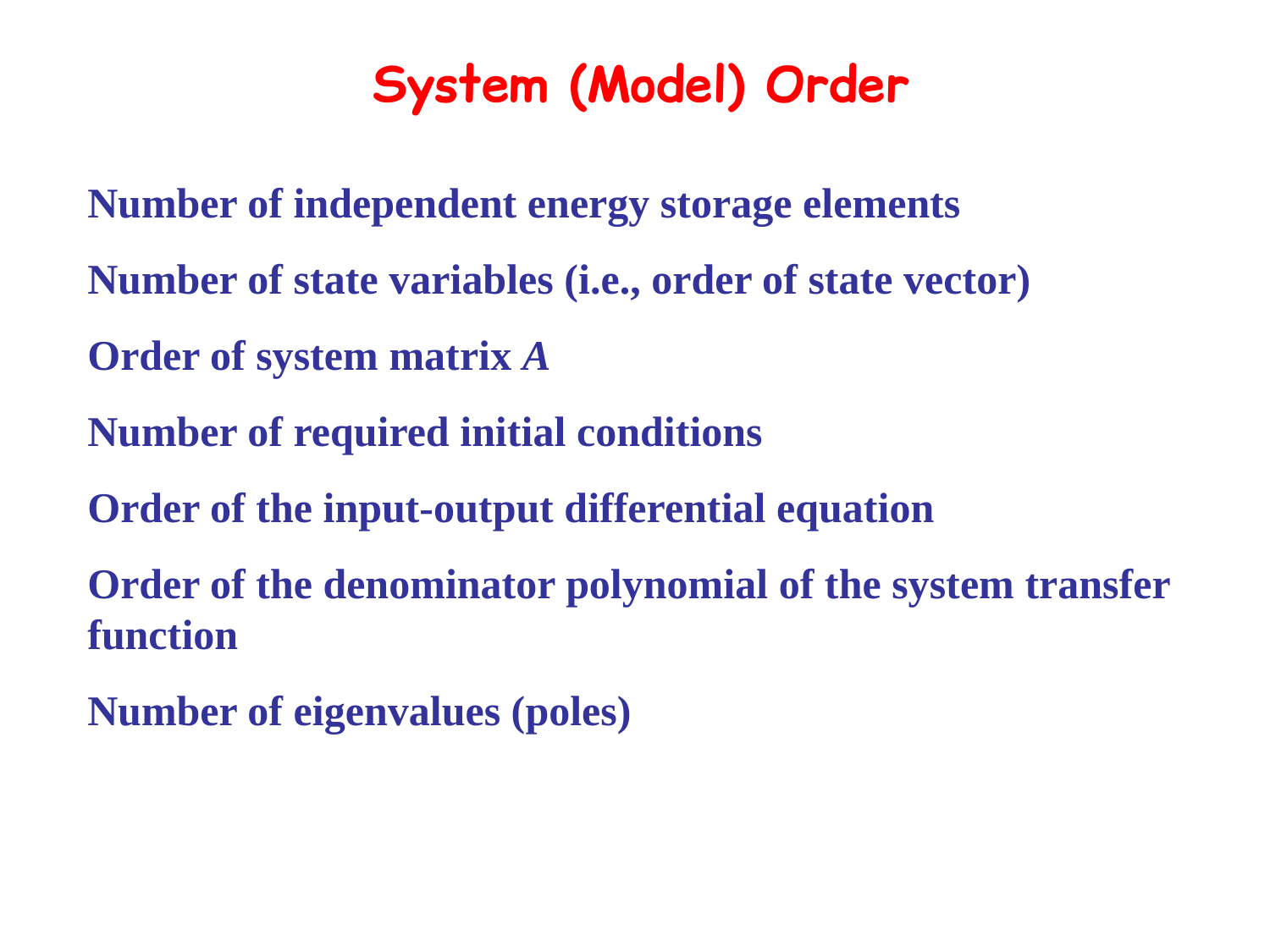

System (Model) Order

Number of independent energy storage elements
Number of state variables (i.e., order of state vector)
Order of system matrix A
Number of required initial conditions
Order of the input-output differential equation
Order of the denominator polynomial of the system transfer function
Number of eigenvalues (poles)